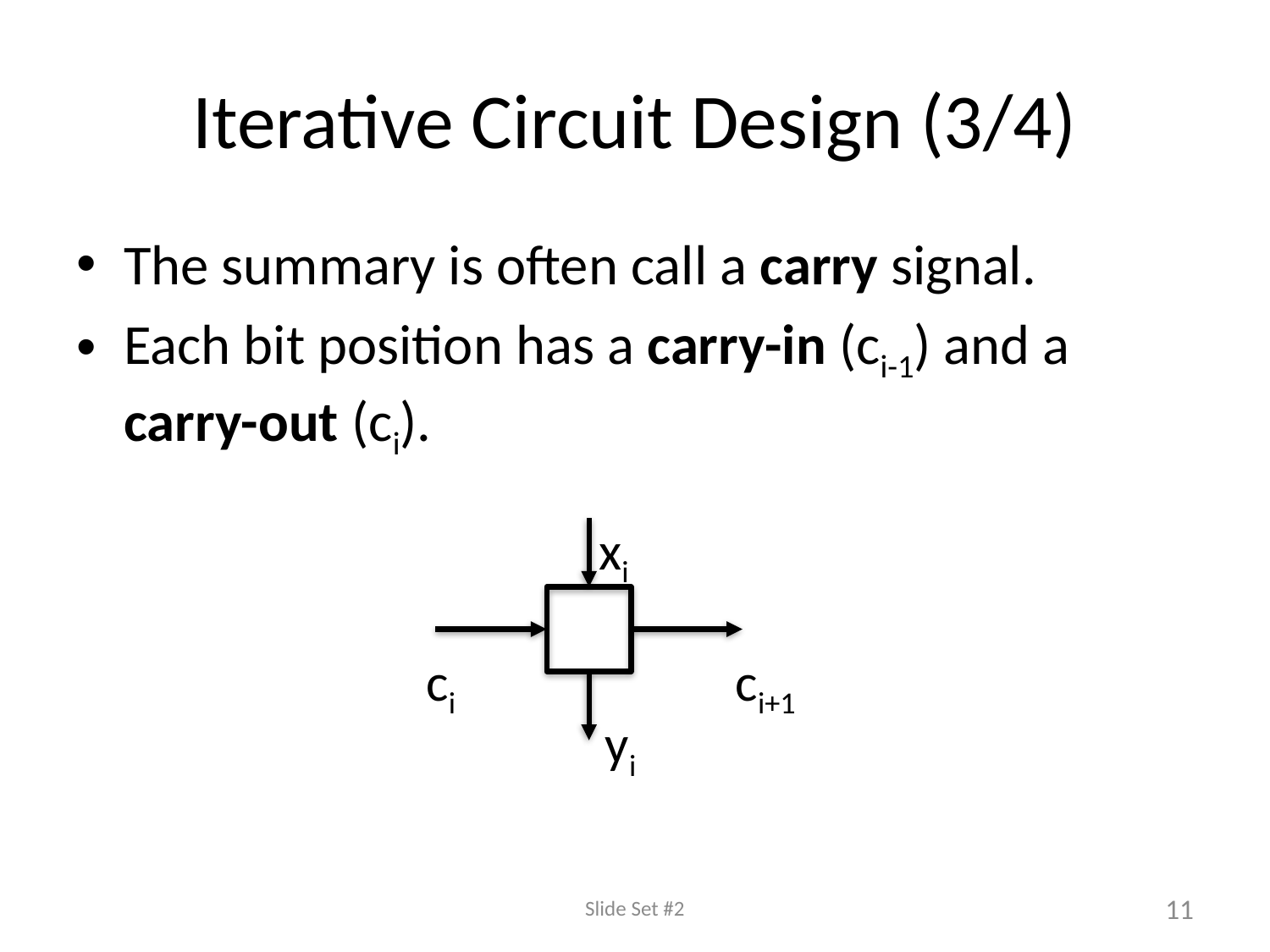

# Iterative Circuit Design (3/4)
The summary is often call a carry signal.
Each bit position has a carry-in (ci-1) and a carry-out (ci).

xi

ci
ci+1
yi
Slide Set #2
11